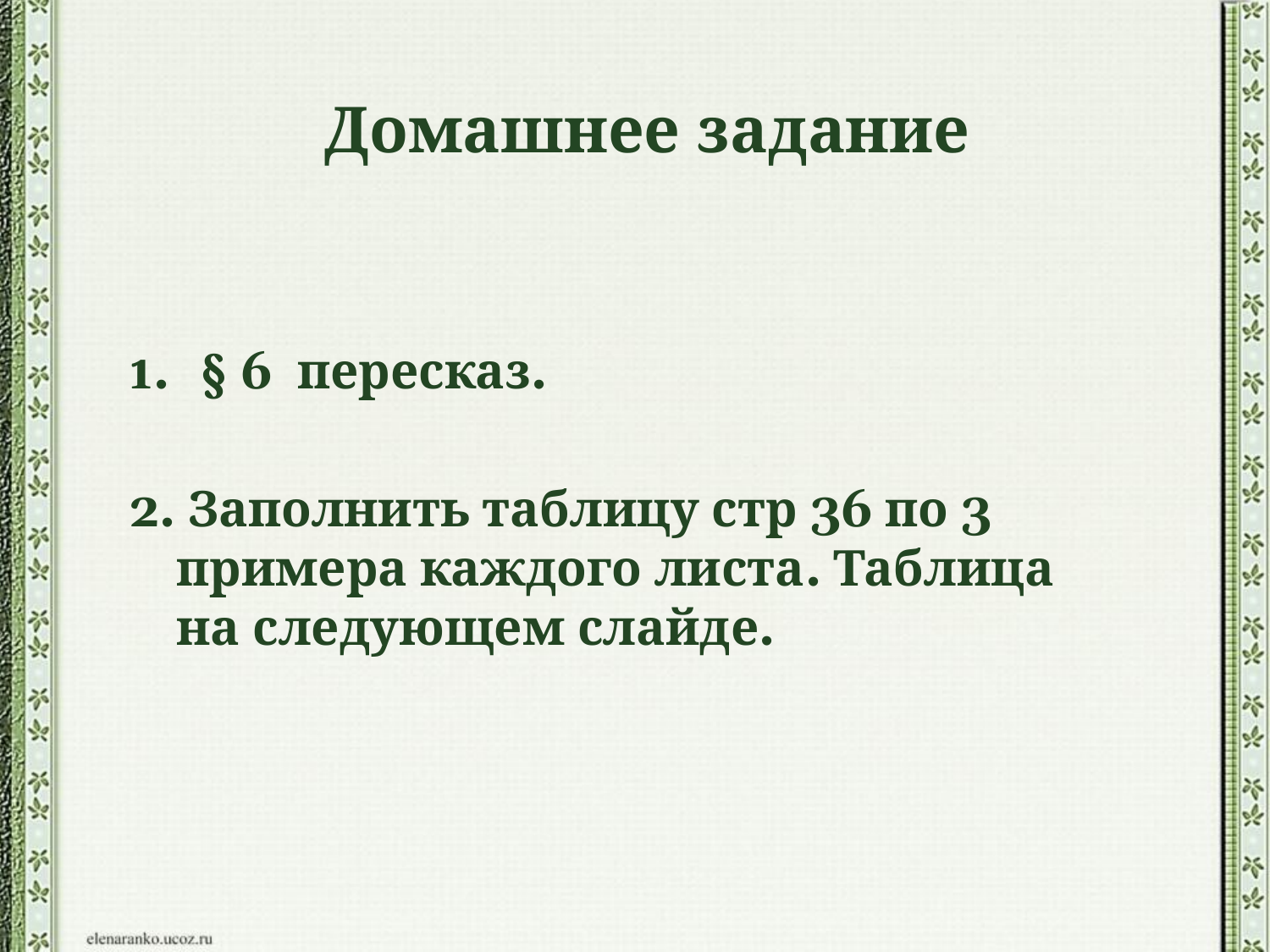

# Домашнее задание

§ 6  пересказ.

2. Заполнить таблицу стр 36 по 3 примера каждого листа. Таблица на следующем слайде.